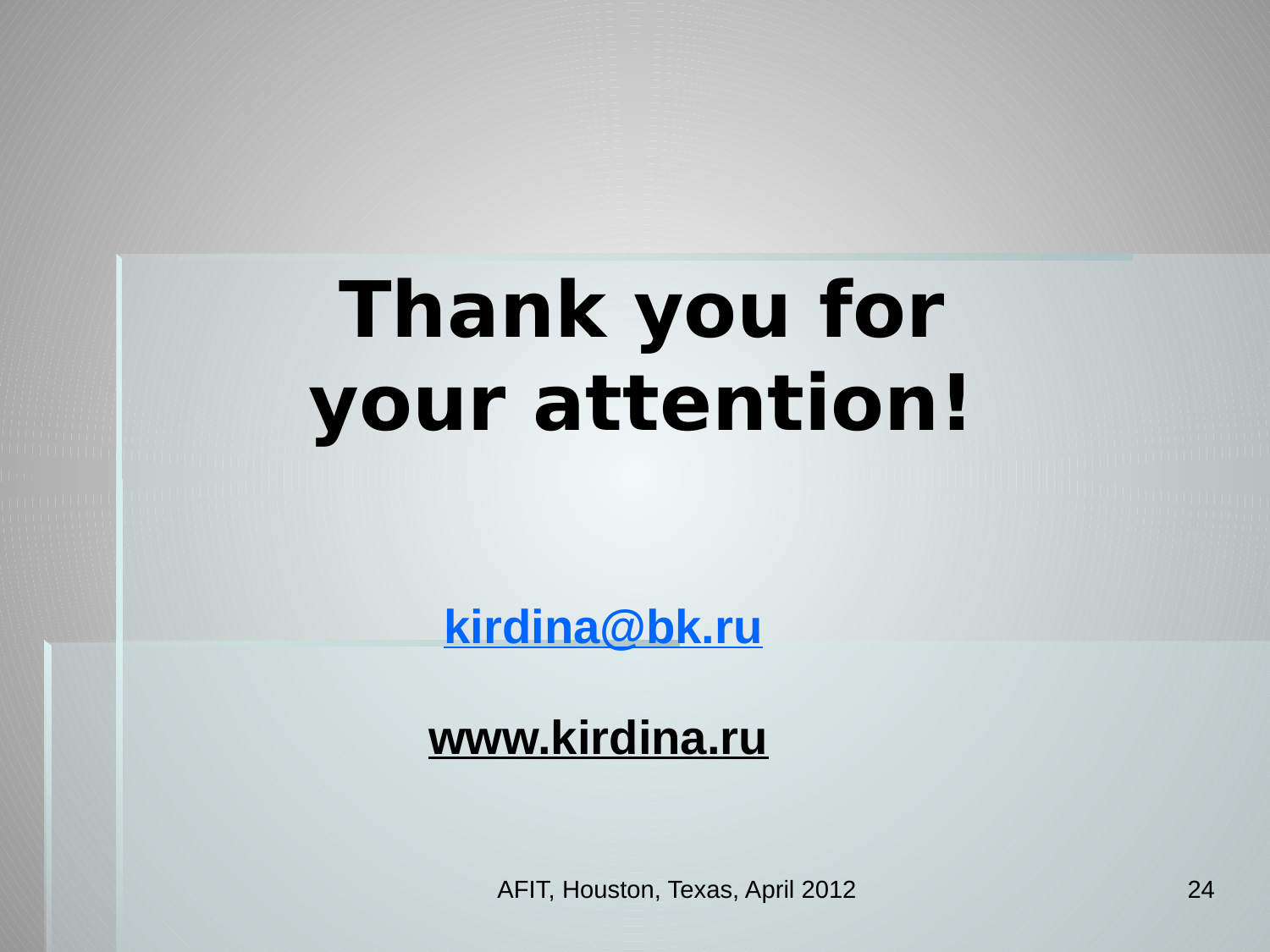

#
Thank you for your attention!

kirdina@bk.ru

www.kirdina.ru

AFIT, Houston, Texas, April 2012
24